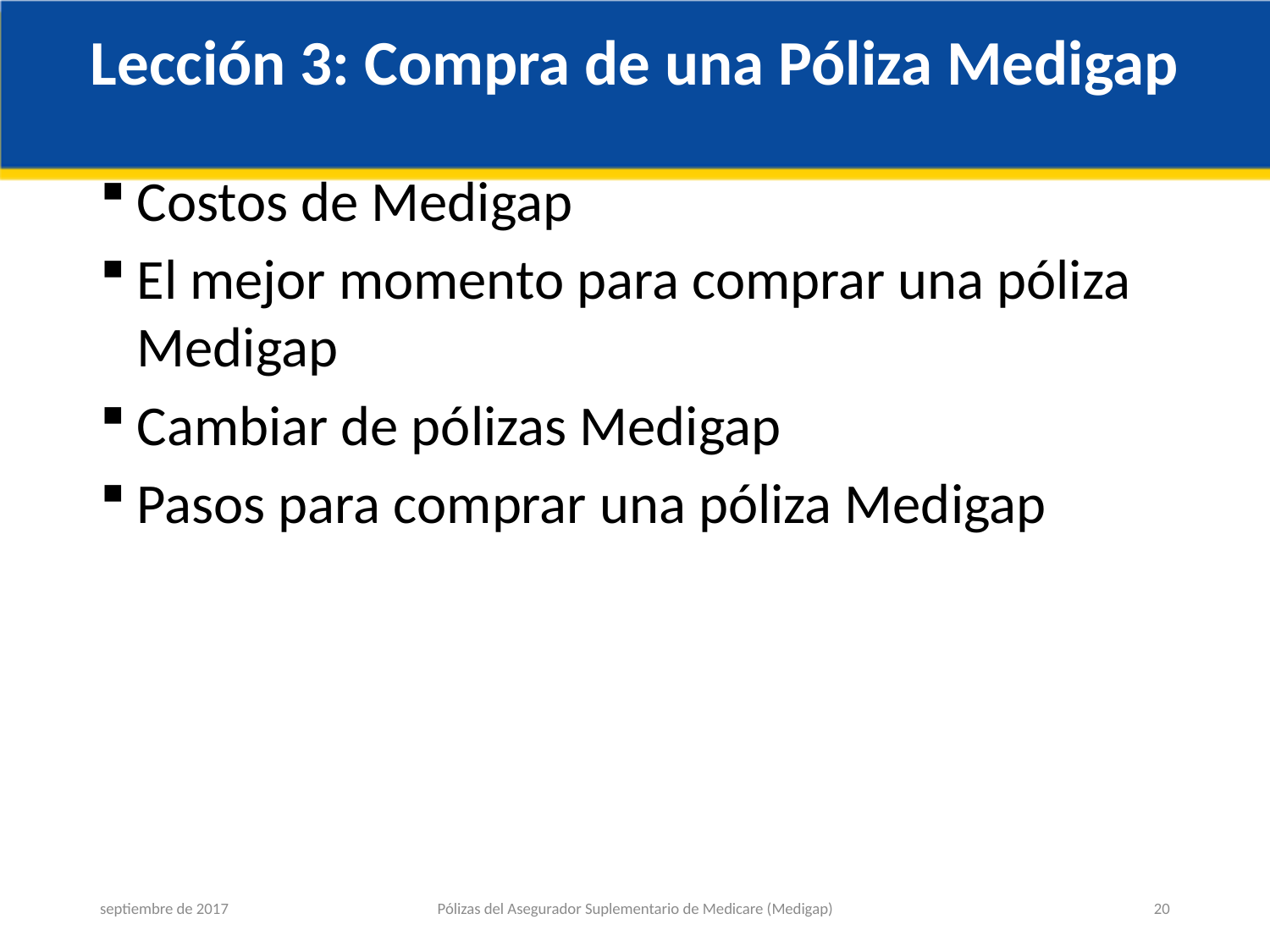

# Lección 3: Compra de una Póliza Medigap
Costos de Medigap
El mejor momento para comprar una póliza Medigap
Cambiar de pólizas Medigap
Pasos para comprar una póliza Medigap
septiembre de 2017
Pólizas del Asegurador Suplementario de Medicare (Medigap)
20